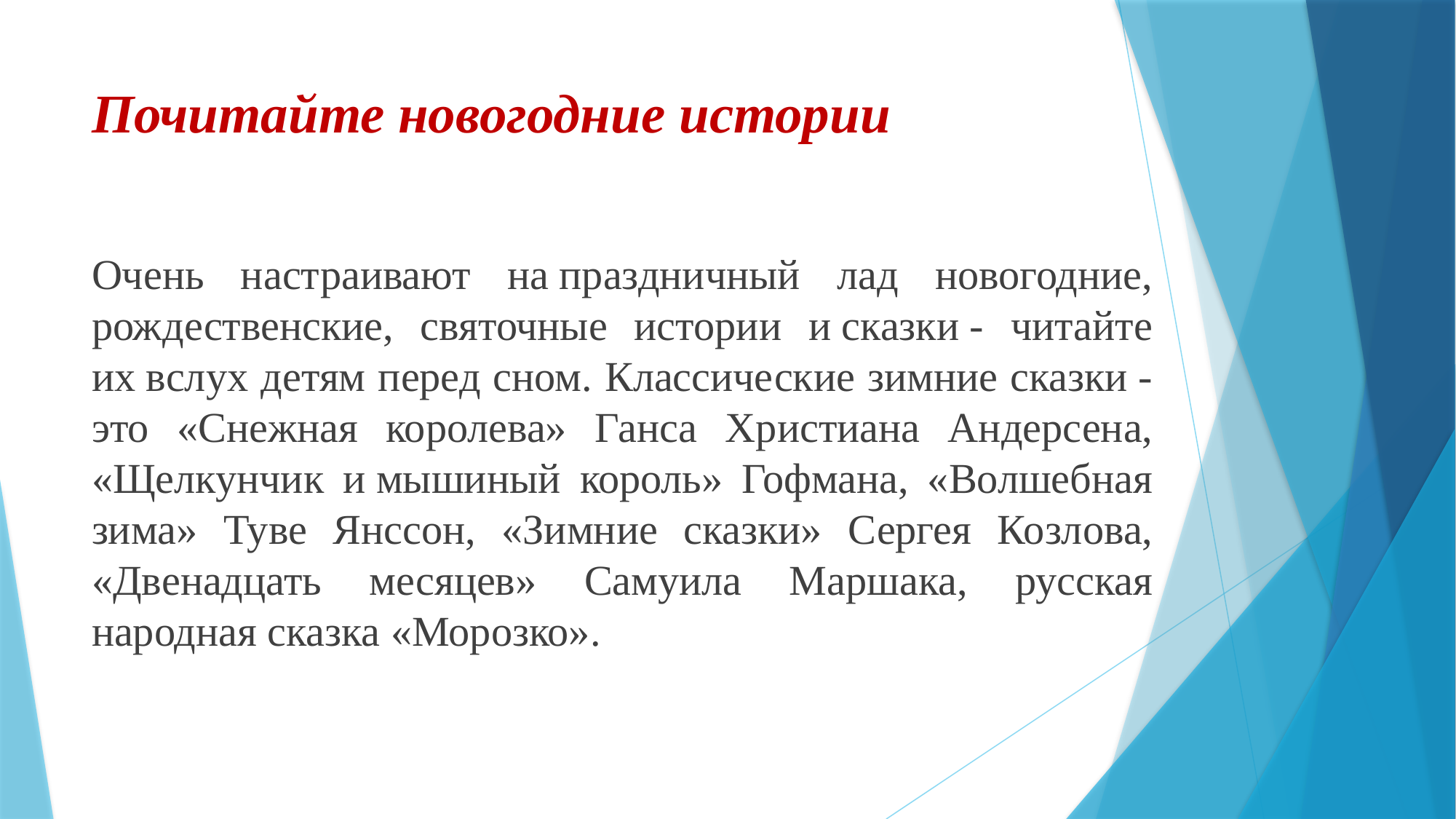

# Почитайте новогодние истории
Очень настраивают на праздничный лад новогодние, рождественские, святочные истории и сказки - читайте их вслух детям перед сном. Классические зимние сказки - это «Снежная королева» Ганса Христиана Андерсена, «Щелкунчик и мышиный король» Гофмана, «Волшебная зима» Туве Янссон, «Зимние сказки» Сергея Козлова, «Двенадцать месяцев» Самуила Маршака, русская народная сказка «Морозко».